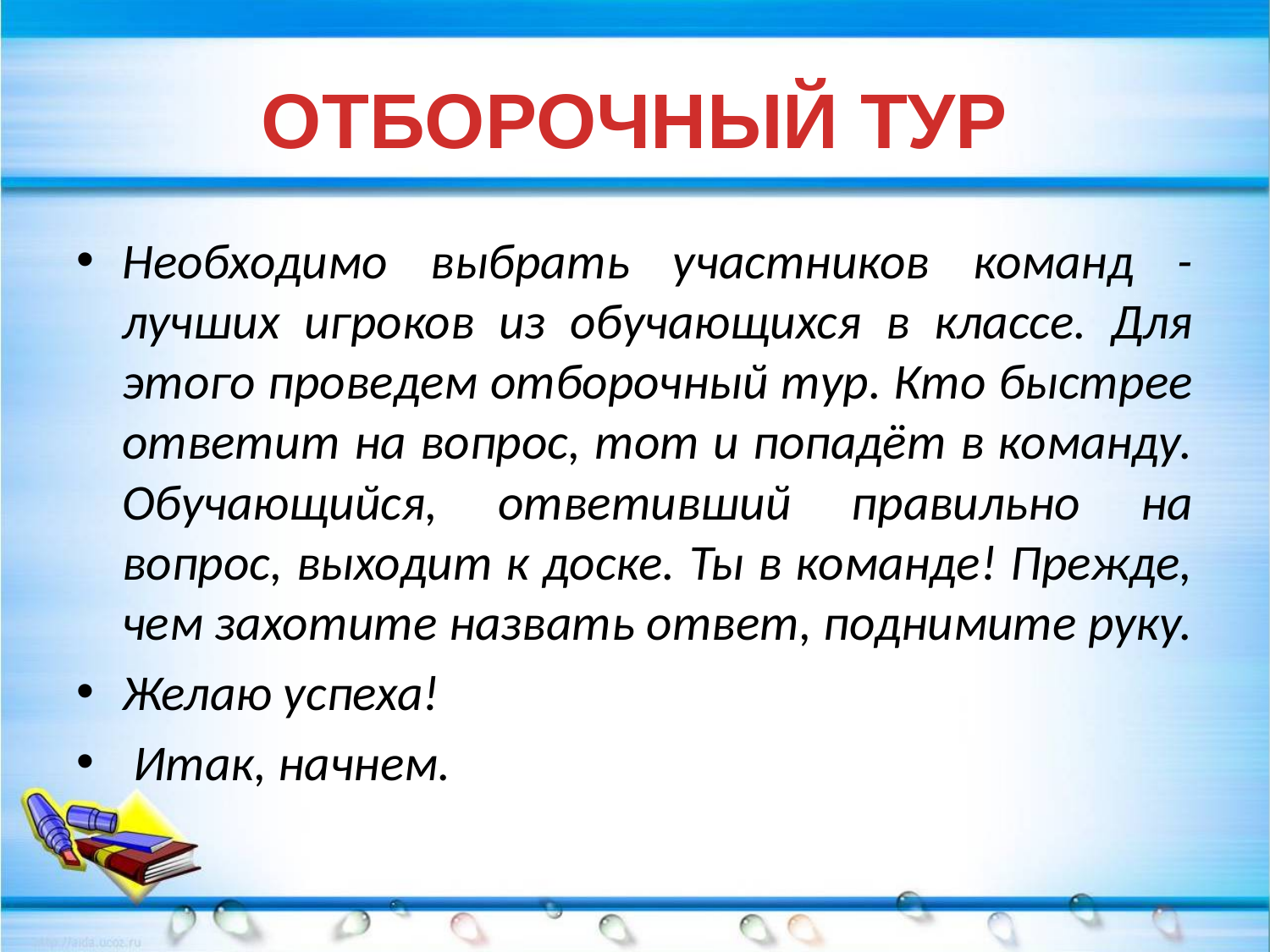

# ОТБОРОЧНЫЙ ТУР
Необходимо выбрать участников команд - лучших игроков из обучающихся в классе. Для этого проведем отборочный тур. Кто быстрее ответит на вопрос, тот и попадёт в команду. Обучающийся, ответивший правильно на вопрос, выходит к доске. Ты в команде! Прежде, чем захотите назвать ответ, поднимите руку.
Желаю успеха!
 Итак, начнем.